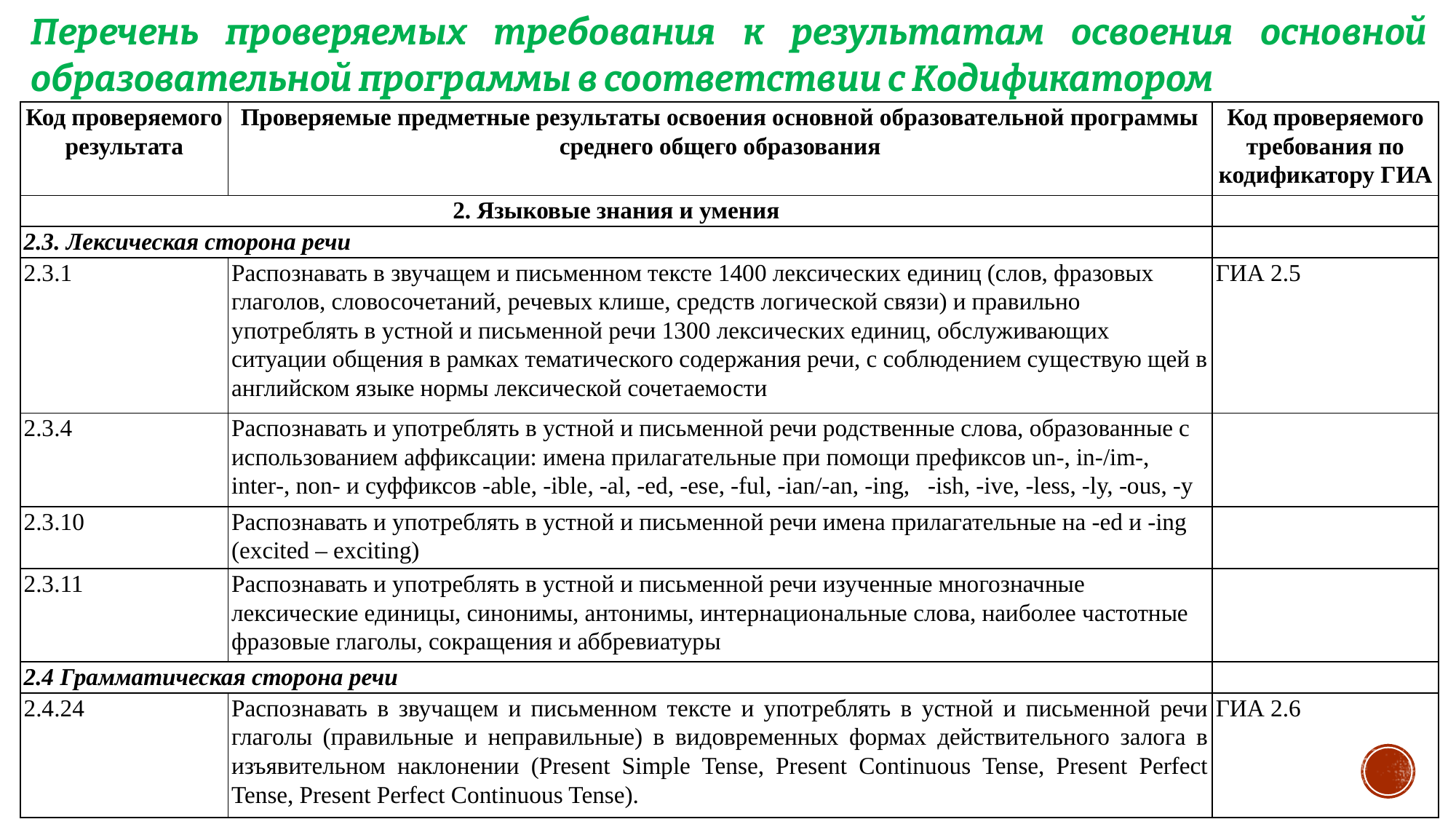

Перечень проверяемых требования к результатам освоения основной образовательной программы в соответствии с Кодификатором
| Код проверяемого результата | Проверяемые предметные результаты освоения основной образовательной программы среднего общего образования | Код проверяемого требования по кодификатору ГИА |
| --- | --- | --- |
| 2. Языковые знания и умения |  |  |
| 2.3. Лексическая сторона речи |  |  |
| 2.3.1 | Распознавать в звучащем и письменном тексте 1400 лексических единиц (слов, фразовых глаголов, словосочетаний, речевых клише, средств логической связи) и правильно употреблять в устной и письменной речи 1300 лексических единиц, обслуживающих ситуации общения в рамках тематического содержания речи, с соблюдением существую щей в английском языке нормы лексической сочетаемости | ГИА 2.5 |
| 2.3.4 | Распознавать и употреблять в устной и письменной речи родственные слова, образованные с использованием аффиксации: имена прилагательные при помощи префиксов un-, in-/im-, inter-, non- и суффиксов -able, -ible, -al, -ed, -ese, -ful, -ian/-an, -ing, -ish, -ive, -less, -ly, -ous, -y |  |
| 2.3.10 | Распознавать и употреблять в устной и письменной речи имена прилагательные на -ed и -ing (excited – exciting) |  |
| 2.3.11 | Распознавать и употреблять в устной и письменной речи изученные многозначные лексические единицы, синонимы, антонимы, интернациональные слова, наиболее частотные фразовые глаголы, сокращения и аббревиатуры |  |
| 2.4 Грамматическая сторона речи |  |  |
| 2.4.24 | Распознавать в звучащем и письменном тексте и употреблять в устной и письменной речи глаголы (правильные и неправильные) в видовременных формах действительного залога в изъявительном наклонении (Present Simple Tense, Present Continuous Tense, Present Perfect Tense, Present Perfect Continuous Tense). | ГИА 2.6 |